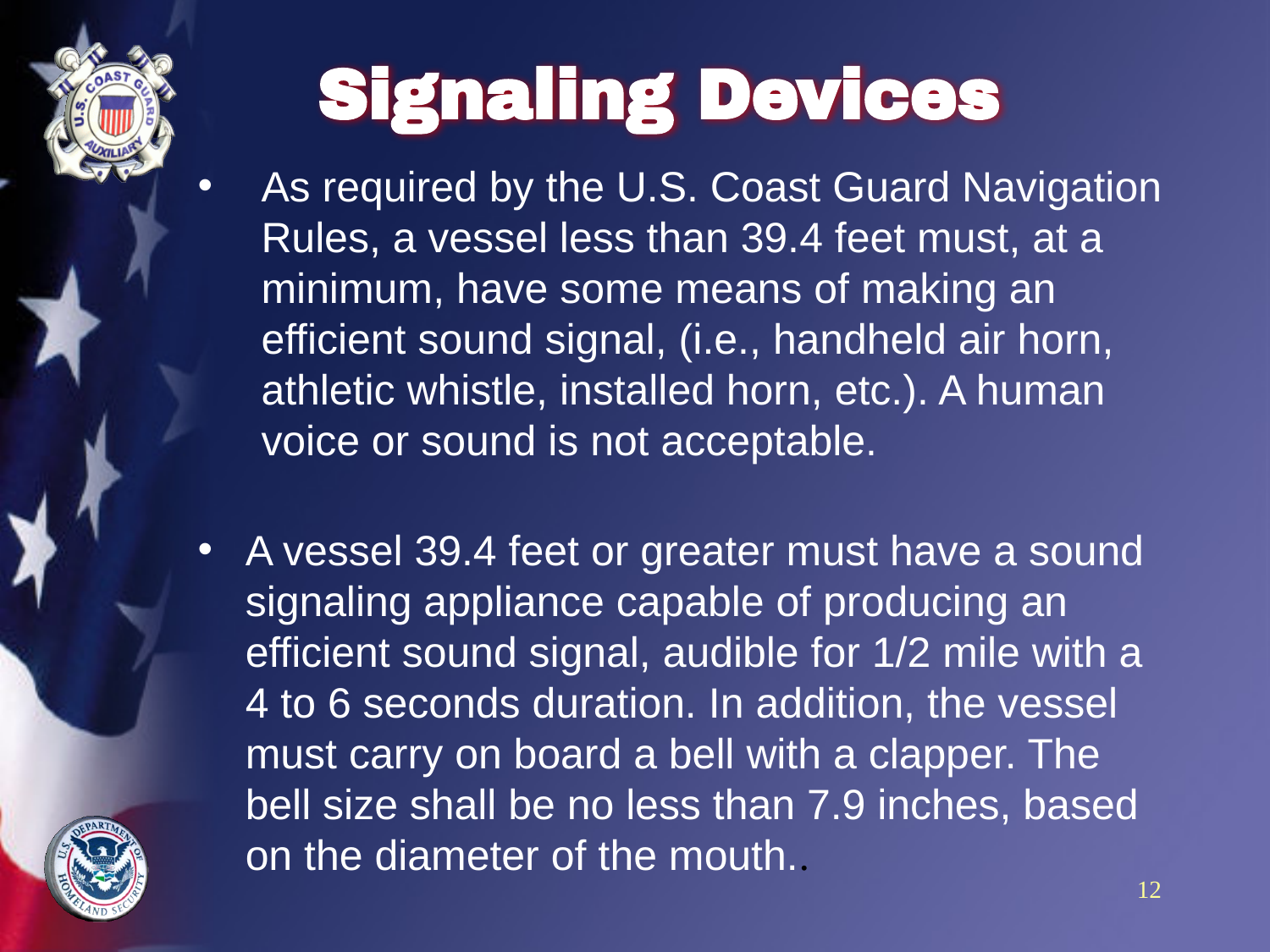

# Signaling Devices
As required by the U.S. Coast Guard Navigation Rules, a vessel less than 39.4 feet must, at a minimum, have some means of making an efficient sound signal, (i.e., handheld air horn, athletic whistle, installed horn, etc.). A human voice or sound is not acceptable.

A vessel 39.4 feet or greater must have a sound signaling appliance capable of producing an efficient sound signal, audible for 1/2 mile with a 4 to 6 seconds duration. In addition, the vessel must carry on board a bell with a clapper. The bell size shall be no less than 7.9 inches, based on the diameter of the mouth..
12